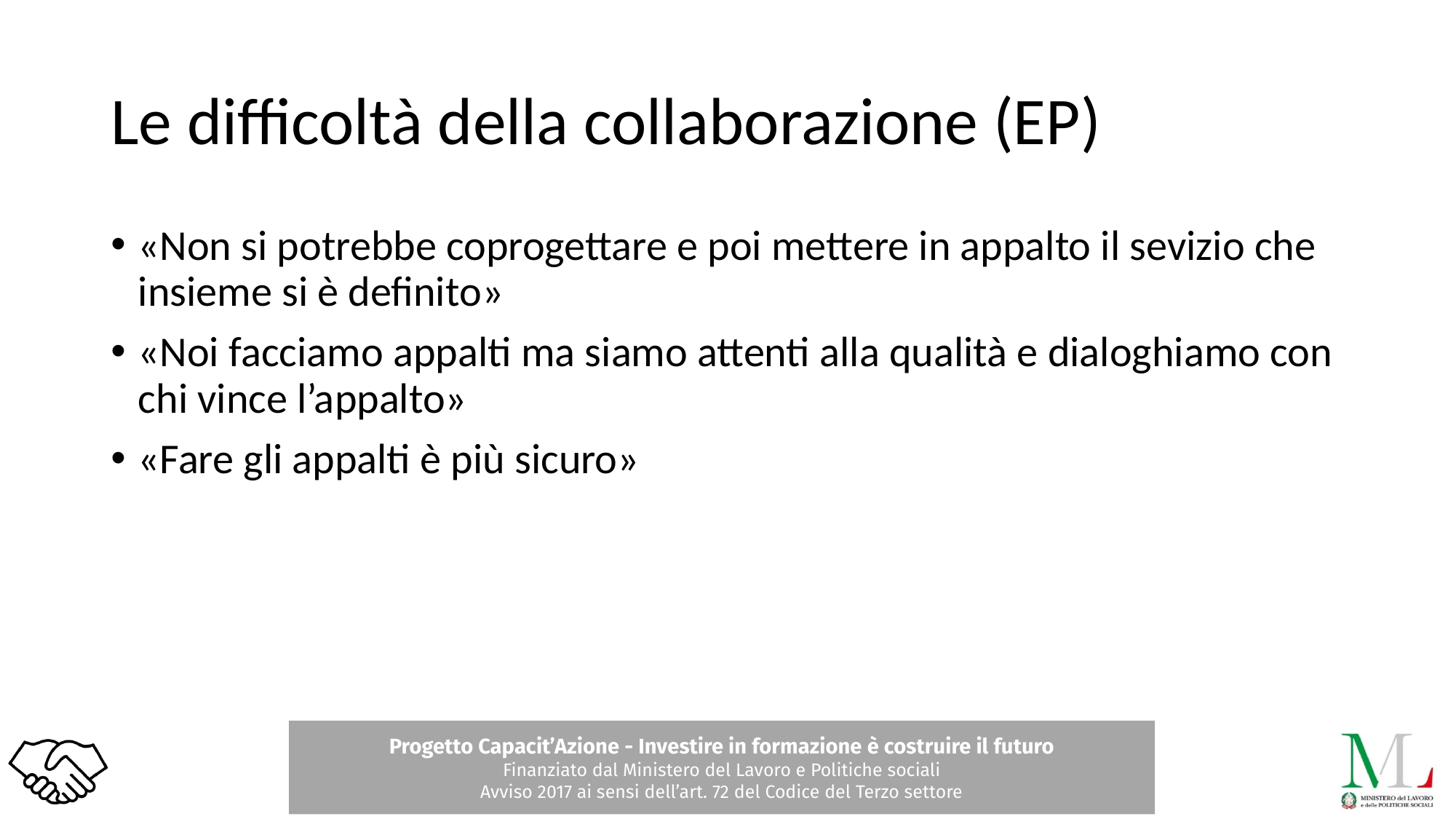

# Le difficoltà della collaborazione (EP)
«Non si potrebbe coprogettare e poi mettere in appalto il sevizio che insieme si è definito»
«Noi facciamo appalti ma siamo attenti alla qualità e dialoghiamo con chi vince l’appalto»
«Fare gli appalti è più sicuro»